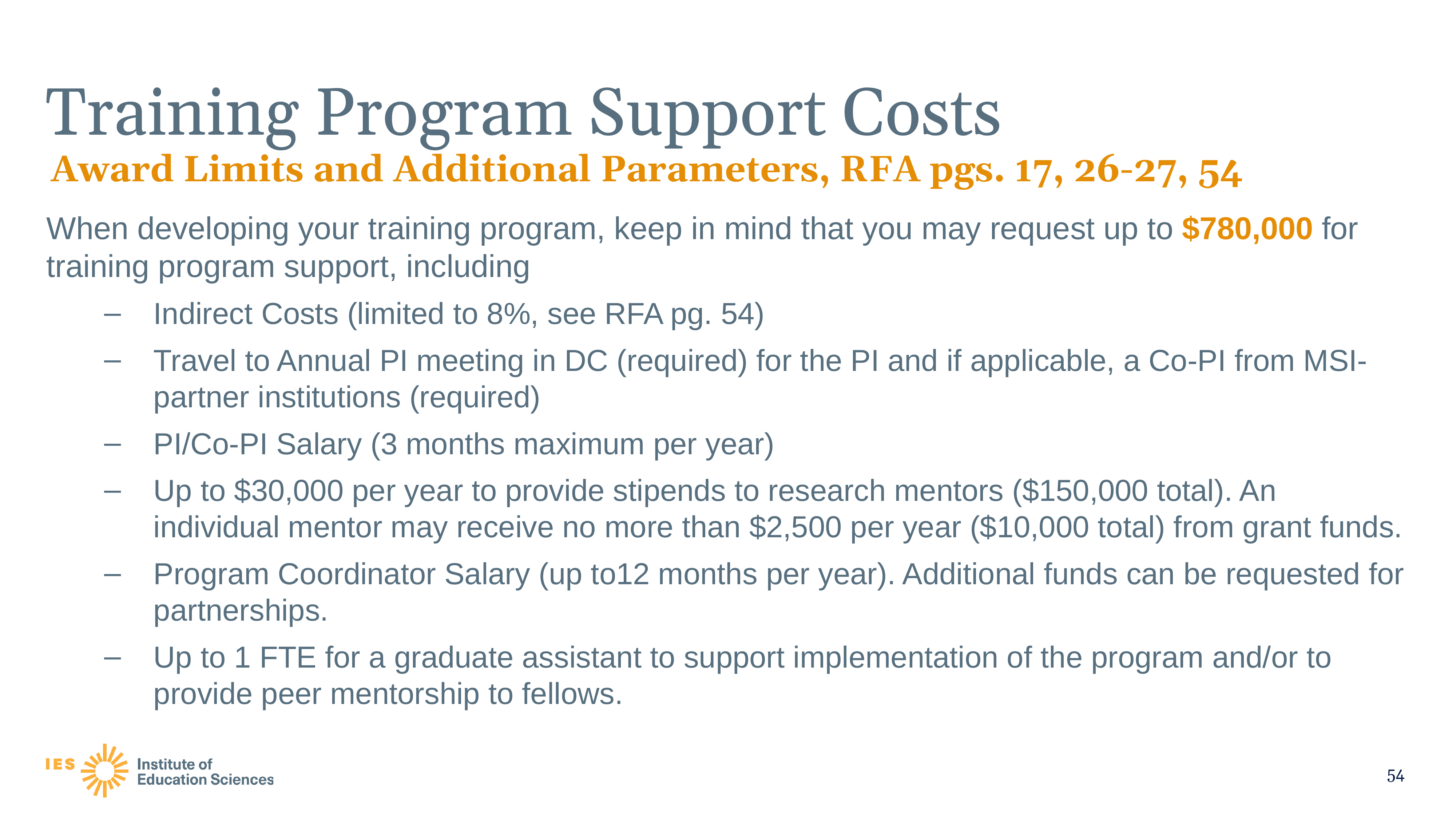

# Training Program Support Costs
Award Limits and Additional Parameters, RFA pgs. 17, 26-27, 54
When developing your training program, keep in mind that you may request up to $780,000 for training program support, including
Indirect Costs (limited to 8%, see RFA pg. 54)
Travel to Annual PI meeting in DC (required) for the PI and if applicable, a Co-PI from MSI-partner institutions (required)
PI/Co-PI Salary (3 months maximum per year)
Up to $30,000 per year to provide stipends to research mentors ($150,000 total). An individual mentor may receive no more than $2,500 per year ($10,000 total) from grant funds.
Program Coordinator Salary (up to12 months per year). Additional funds can be requested for partnerships.
Up to 1 FTE for a graduate assistant to support implementation of the program and/or to provide peer mentorship to fellows.

54